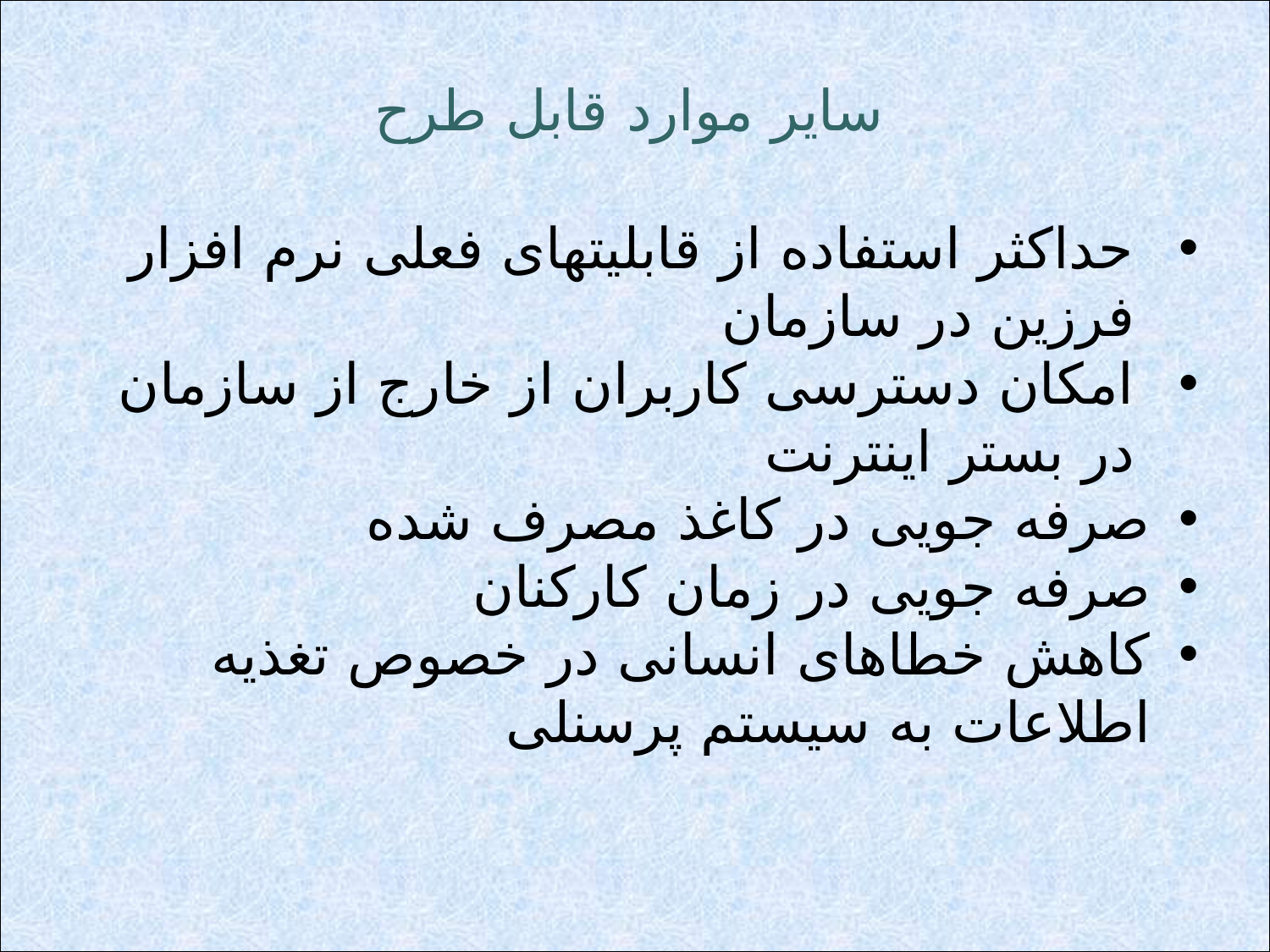

سایر موارد قابل طرح
# Appropriate Use of Images

حداکثر استفاده از قابلیتهای فعلی نرم افزار فرزین در سازمان
امکان دسترسی کاربران از خارج از سازمان در بستر اینترنت
صرفه جویی در کاغذ مصرف شده
صرفه جویی در زمان کارکنان
کاهش خطاهای انسانی در خصوص تغذیه اطلاعات به سیستم پرسنلی